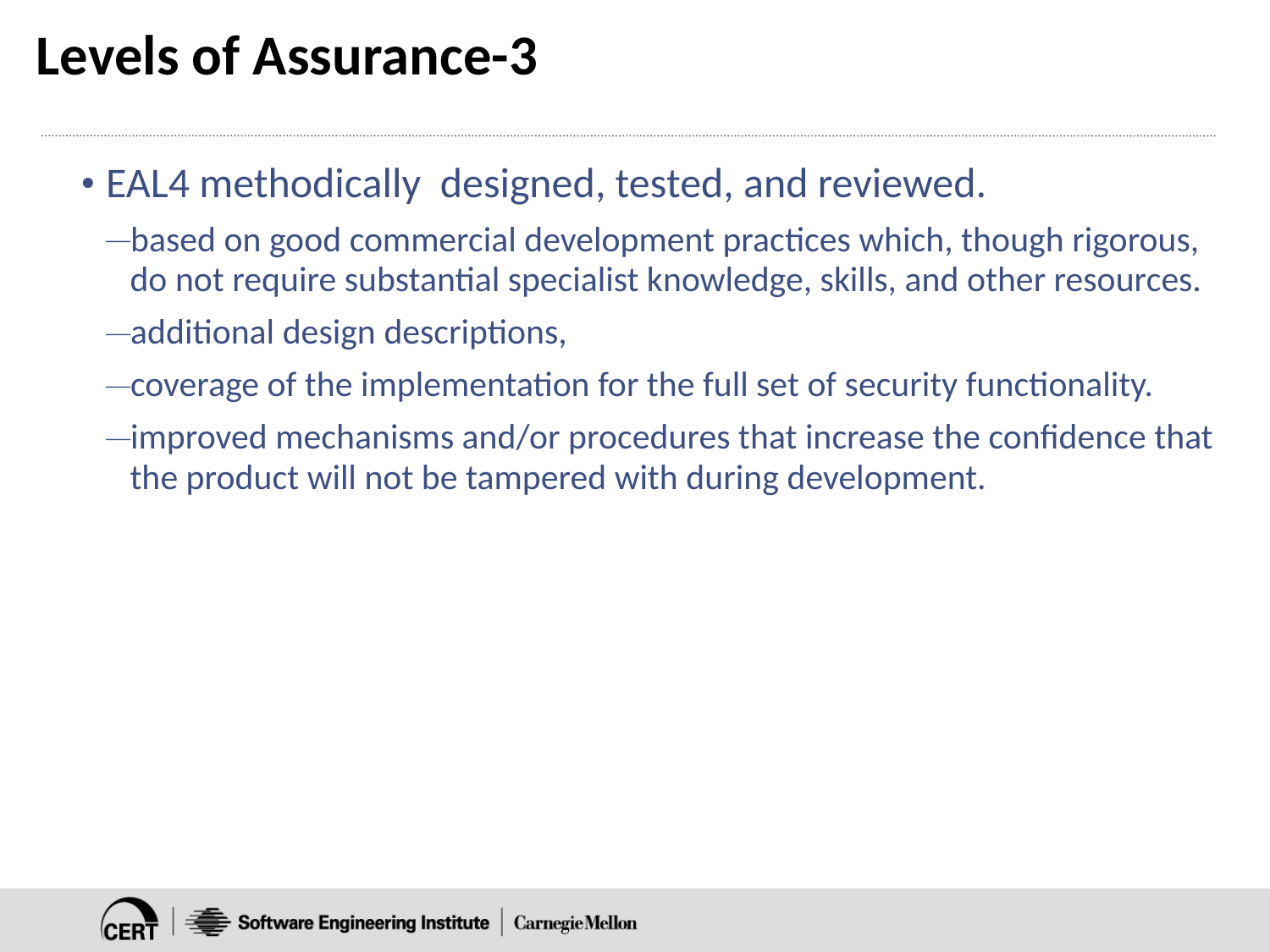

# Levels of Assurance-3
EAL4 methodically  designed, tested, and reviewed.
based on good commercial development practices which, though rigorous, do not require substantial specialist knowledge, skills, and other resources.
additional design descriptions,
coverage of the implementation for the full set of security functionality.
improved mechanisms and/or procedures that increase the confidence that the product will not be tampered with during development.